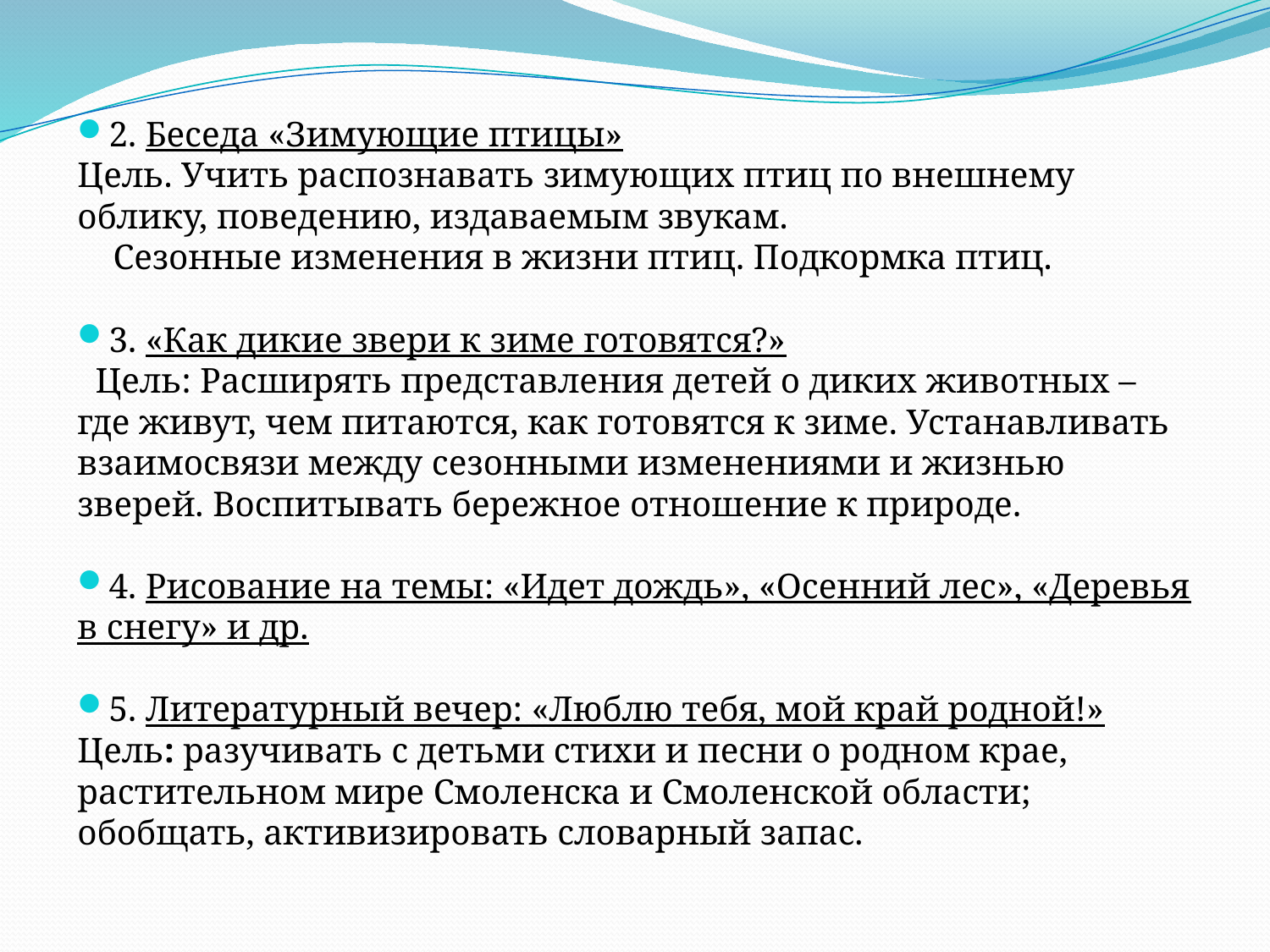

2. Беседа «Зимующие птицы»
Цель. Учить распознавать зимующих птиц по внешнему облику, поведению, издаваемым звукам.
    Сезонные изменения в жизни птиц. Подкормка птиц.

3. «Как дикие звери к зиме готовятся?»
  Цель: Расширять представления детей о диких животных – где живут, чем питаются, как готовятся к зиме. Устанавливать взаимосвязи между сезонными изменениями и жизнью зверей. Воспитывать бережное отношение к природе.

4. Рисование на темы: «Идет дождь», «Осенний лес», «Деревья в снегу» и др.

5. Литературный вечер: «Люблю тебя, мой край родной!»
Цель: разучивать с детьми стихи и песни о родном крае, растительном мире Смоленска и Смоленской области;
обобщать, активизировать словарный запас.